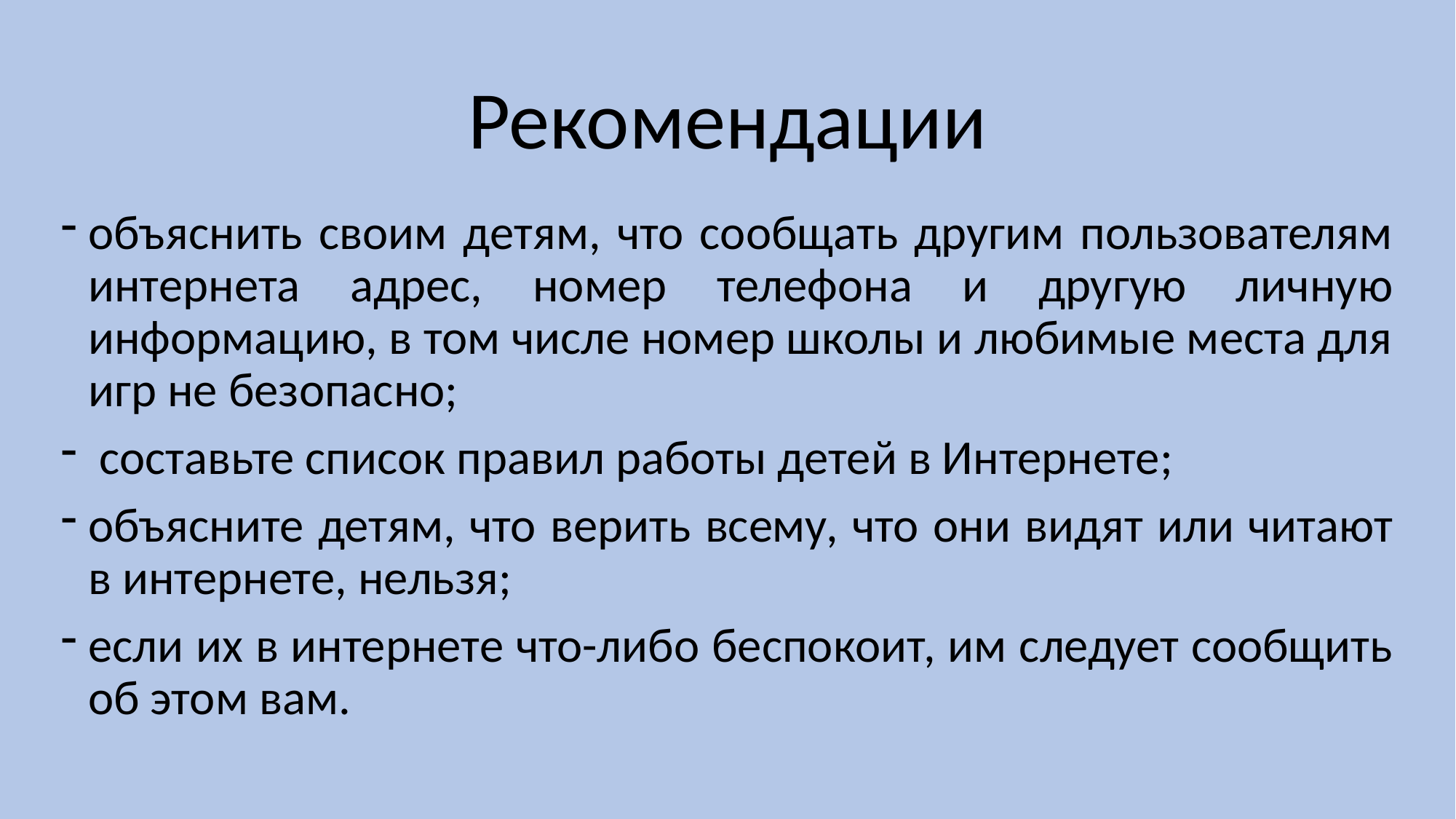

# Рекомендации
объяснить своим детям, что сообщать другим пользователям интернета адрес, номер телефона и другую личную информацию, в том числе номер школы и любимые места для игр не безопасно;
 составьте список правил работы детей в Интернете;
объясните детям, что верить всему, что они видят или читают в интернете, нельзя;
если их в интернете что-либо беспокоит, им следует сообщить об этом вам.